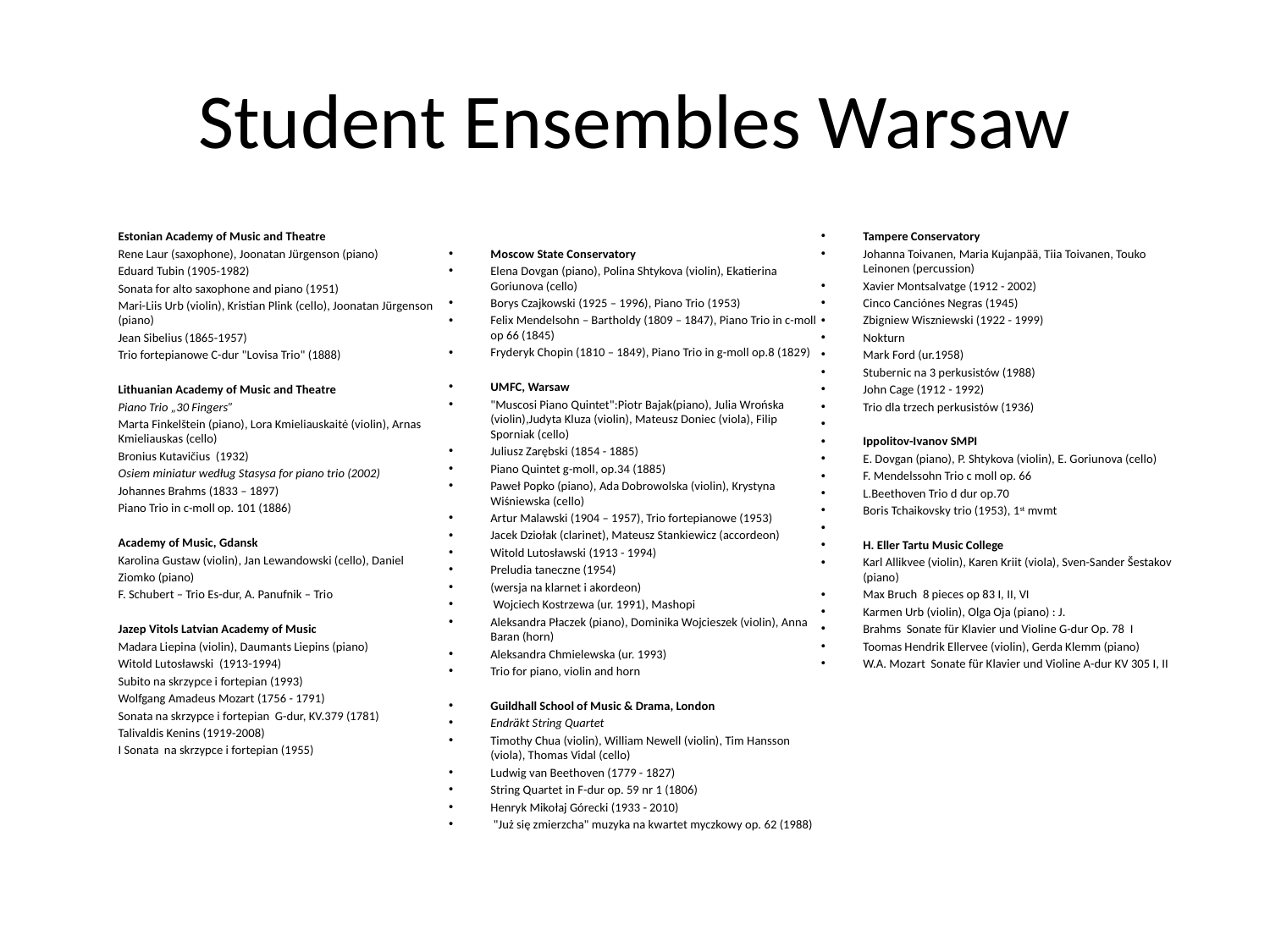

# Student Ensembles Warsaw
	Estonian Academy of Music and Theatre
	Rene Laur (saxophone), Joonatan Jürgenson (piano)
	Eduard Tubin (1905-1982)
	Sonata for alto saxophone and piano (1951)
	Mari-Liis Urb (violin), Kristian Plink (cello), Joonatan Jürgenson (piano)
	Jean Sibelius (1865-1957)
	Trio fortepianowe C-dur "Lovisa Trio" (1888)

	Lithuanian Academy of Music and Theatre
	Piano Trio „30 Fingers”
	Marta Finkelštein (piano), Lora Kmieliauskaitė (violin), Arnas Kmieliauskas (cello)
	Bronius Kutavičius  (1932)
	Osiem miniatur według Stasysa for piano trio (2002)
	Johannes Brahms (1833 – 1897)
	Piano Trio in c-moll op. 101 (1886)

	Academy of Music, Gdansk
	Karolina Gustaw (violin), Jan Lewandowski (cello), Daniel
	Ziomko (piano)
	F. Schubert – Trio Es-dur, A. Panufnik – Trio

	Jazep Vitols Latvian Academy of Music
	Madara Liepina (violin), Daumants Liepins (piano)
	Witold Lutosławski  (1913-1994)
	Subito na skrzypce i fortepian (1993)
	Wolfgang Amadeus Mozart (1756 - 1791)
	Sonata na skrzypce i fortepian  G-dur, KV.379 (1781)
	Talivaldis Kenins (1919-2008)
	I Sonata  na skrzypce i fortepian (1955)

Moscow State Conservatory
Elena Dovgan (piano), Polina Shtykova (violin), Ekatierina Goriunova (cello)
Borys Czajkowski (1925 – 1996), Piano Trio (1953)
Felix Mendelsohn – Bartholdy (1809 – 1847), Piano Trio in c-moll op 66 (1845)
Fryderyk Chopin (1810 – 1849), Piano Trio in g-moll op.8 (1829)

UMFC, Warsaw
"Muscosi Piano Quintet":Piotr Bajak(piano), Julia Wrońska (violin),Judyta Kluza (violin), Mateusz Doniec (viola), Filip Sporniak (cello)
Juliusz Zarębski (1854 - 1885)
Piano Quintet g-moll, op.34 (1885)
Paweł Popko (piano), Ada Dobrowolska (violin), Krystyna Wiśniewska (cello)
Artur Malawski (1904 – 1957), Trio fortepianowe (1953)
Jacek Dziołak (clarinet), Mateusz Stankiewicz (accordeon)
Witold Lutosławski (1913 - 1994)
Preludia taneczne (1954)
(wersja na klarnet i akordeon)
 Wojciech Kostrzewa (ur. 1991), Mashopi
Aleksandra Płaczek (piano), Dominika Wojcieszek (violin), Anna Baran (horn)
Aleksandra Chmielewska (ur. 1993)
Trio for piano, violin and horn

Guildhall School of Music & Drama, London
Endräkt String Quartet
Timothy Chua (violin), William Newell (violin), Tim Hansson (viola), Thomas Vidal (cello)
Ludwig van Beethoven (1779 - 1827)
String Quartet in F-dur op. 59 nr 1 (1806)
Henryk Mikołaj Górecki (1933 - 2010)
 "Już się zmierzcha" muzyka na kwartet myczkowy op. 62 (1988)
Tampere Conservatory
Johanna Toivanen, Maria Kujanpää, Tiia Toivanen, Touko Leinonen (percussion)
Xavier Montsalvatge (1912 - 2002)
Cinco Canciónes Negras (1945)
Zbigniew Wiszniewski (1922 - 1999)
Nokturn
Mark Ford (ur.1958)
Stubernic na 3 perkusistów (1988)
John Cage (1912 - 1992)
Trio dla trzech perkusistów (1936)

Ippolitov-Ivanov SMPI
E. Dovgan (piano), P. Shtykova (violin), E. Goriunova (cello)
F. Mendelssohn Trio с moll op. 66
L.Beethoven Trio d dur op.70
Boris Tchaikovsky trio (1953), 1st mvmt

H. Eller Tartu Music College
Karl Allikvee (violin), Karen Kriit (viola), Sven-Sander Šestakov (piano)
Max Bruch  8 pieces op 83 I, II, VI
Karmen Urb (violin), Olga Oja (piano) : J.
Brahms  Sonate für Klavier und Violine G-dur Op. 78  I
Toomas Hendrik Ellervee (violin), Gerda Klemm (piano)
W.A. Mozart  Sonate für Klavier und Violine A-dur KV 305 I, II